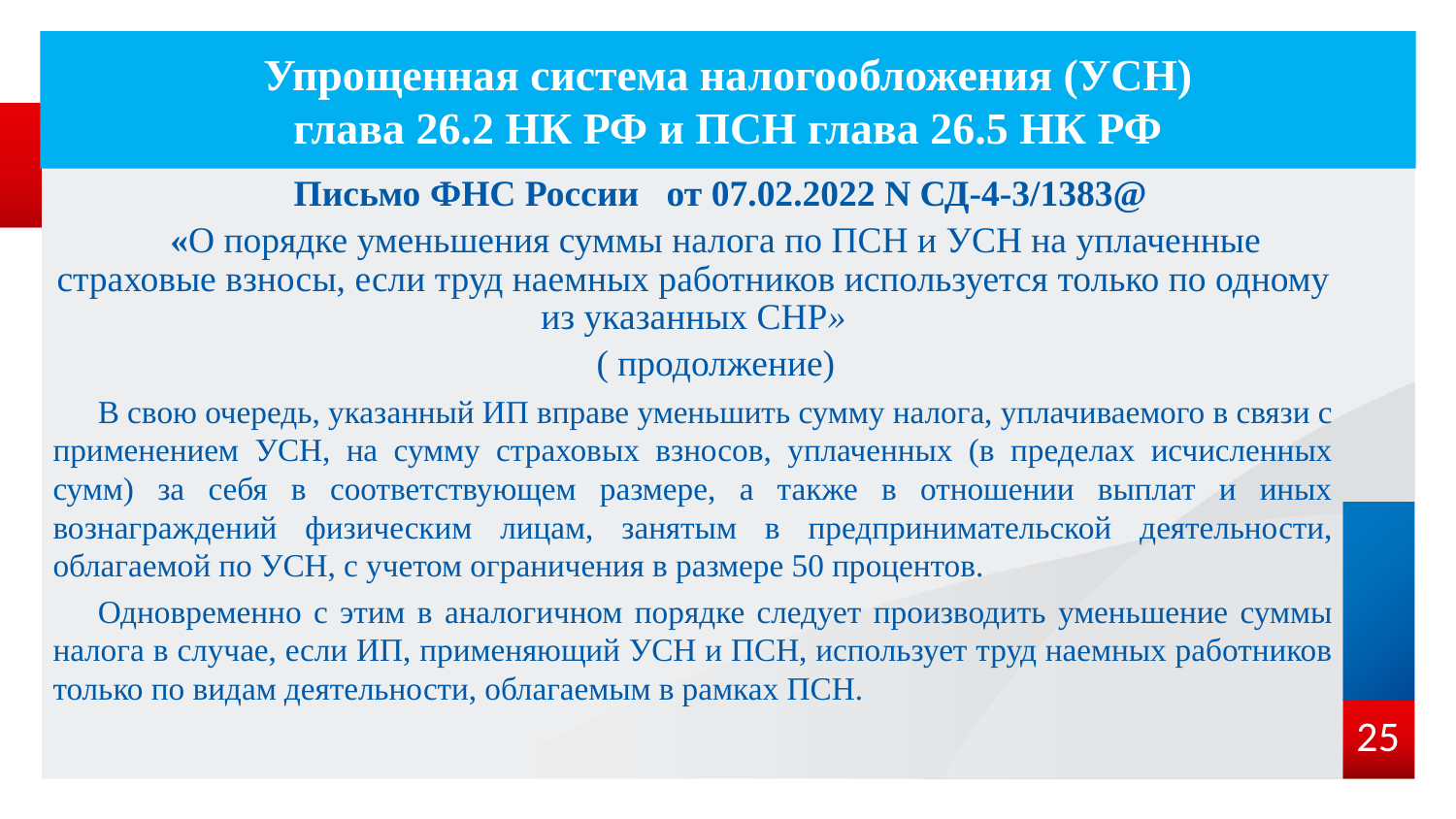

# Упрощенная система налогообложения (УСН) глава 26.2 НК РФ и ПСН глава 26.5 НК РФ
 Письмо ФНС России   от 07.02.2022 N СД-4-3/1383@
«О порядке уменьшения суммы налога по ПСН и УСН на уплаченные страховые взносы, если труд наемных работников используется только по одному из указанных СНР»
( продолжение)
В свою очередь, указанный ИП вправе уменьшить сумму налога, уплачиваемого в связи с применением УСН, на сумму страховых взносов, уплаченных (в пределах исчисленных сумм) за себя в соответствующем размере, а также в отношении выплат и иных вознаграждений физическим лицам, занятым в предпринимательской деятельности, облагаемой по УСН, с учетом ограничения в размере 50 процентов.
Одновременно с этим в аналогичном порядке следует производить уменьшение суммы налога в случае, если ИП, применяющий УСН и ПСН, использует труд наемных работников только по видам деятельности, облагаемым в рамках ПСН.

25